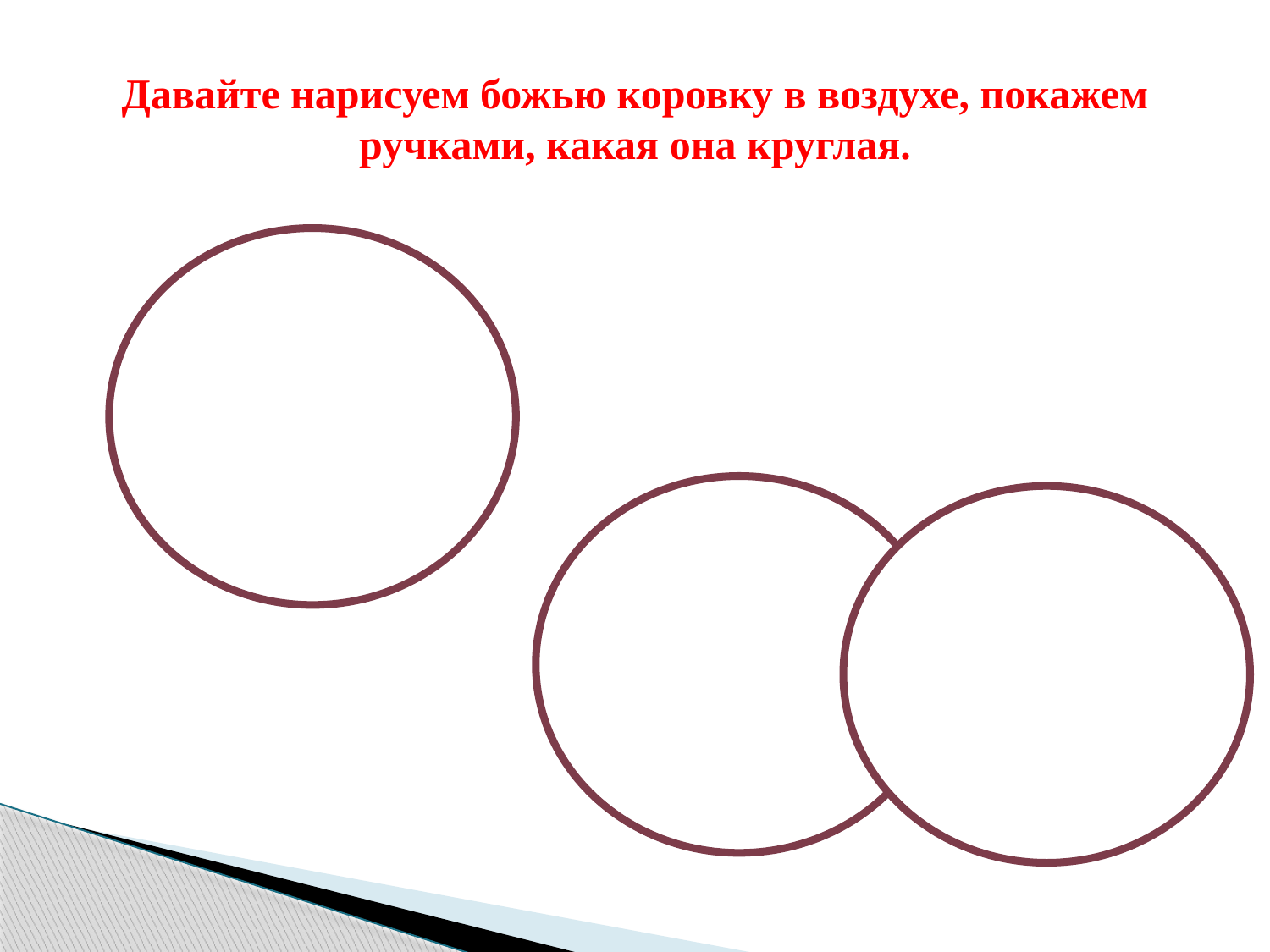

# Давайте нарисуем божью коровку в воздухе, покажем ручками, какая она круглая.